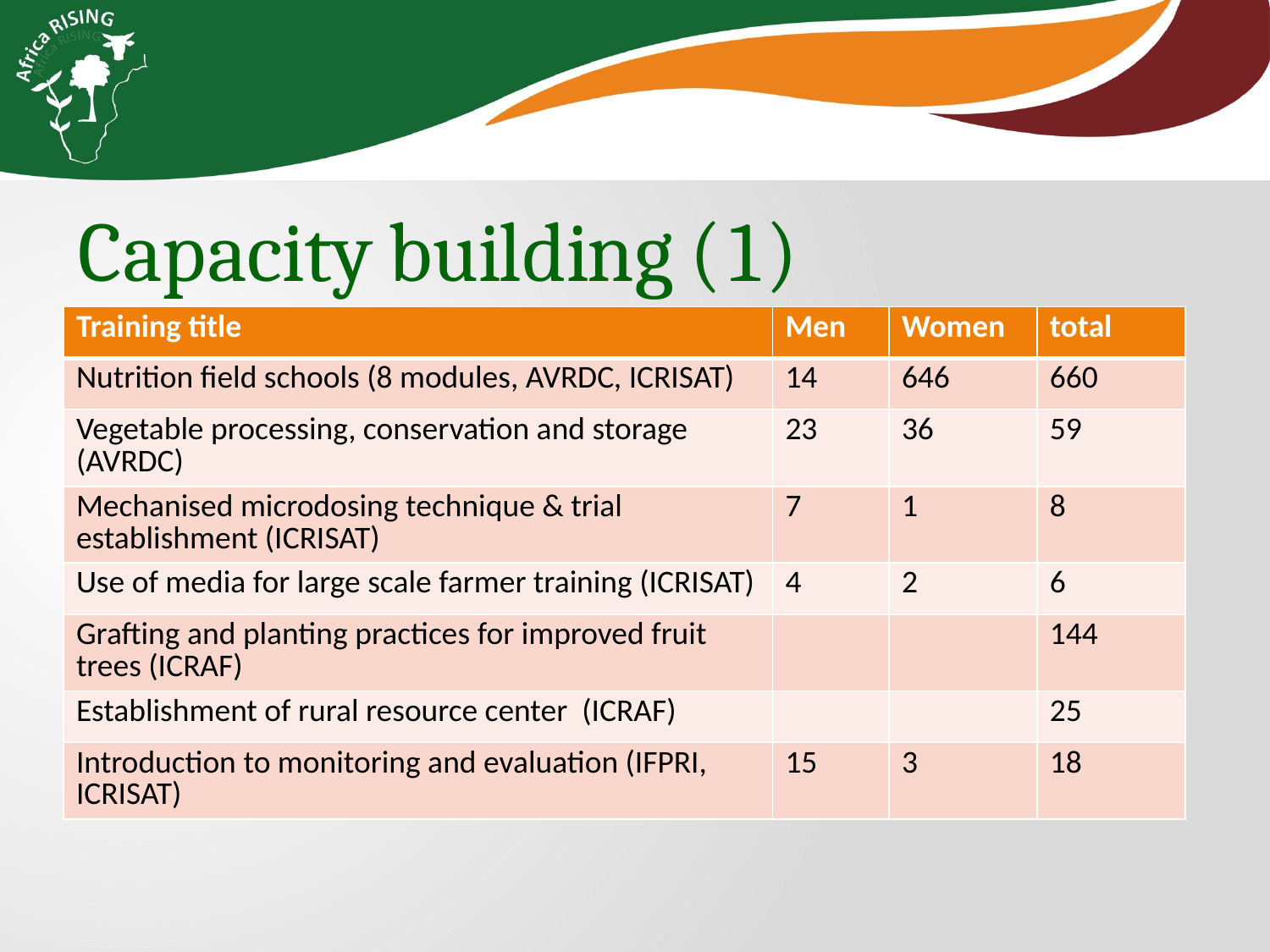

# Capacity building (1)
| Training title | Men | Women | total |
| --- | --- | --- | --- |
| Nutrition field schools (8 modules, AVRDC, ICRISAT) | 14 | 646 | 660 |
| Vegetable processing, conservation and storage (AVRDC) | 23 | 36 | 59 |
| Mechanised microdosing technique & trial establishment (ICRISAT) | 7 | 1 | 8 |
| Use of media for large scale farmer training (ICRISAT) | 4 | 2 | 6 |
| Grafting and planting practices for improved fruit trees (ICRAF) |  |  | 144 |
| Establishment of rural resource center (ICRAF) |  |  | 25 |
| Introduction to monitoring and evaluation (IFPRI, ICRISAT) | 15 | 3 | 18 |